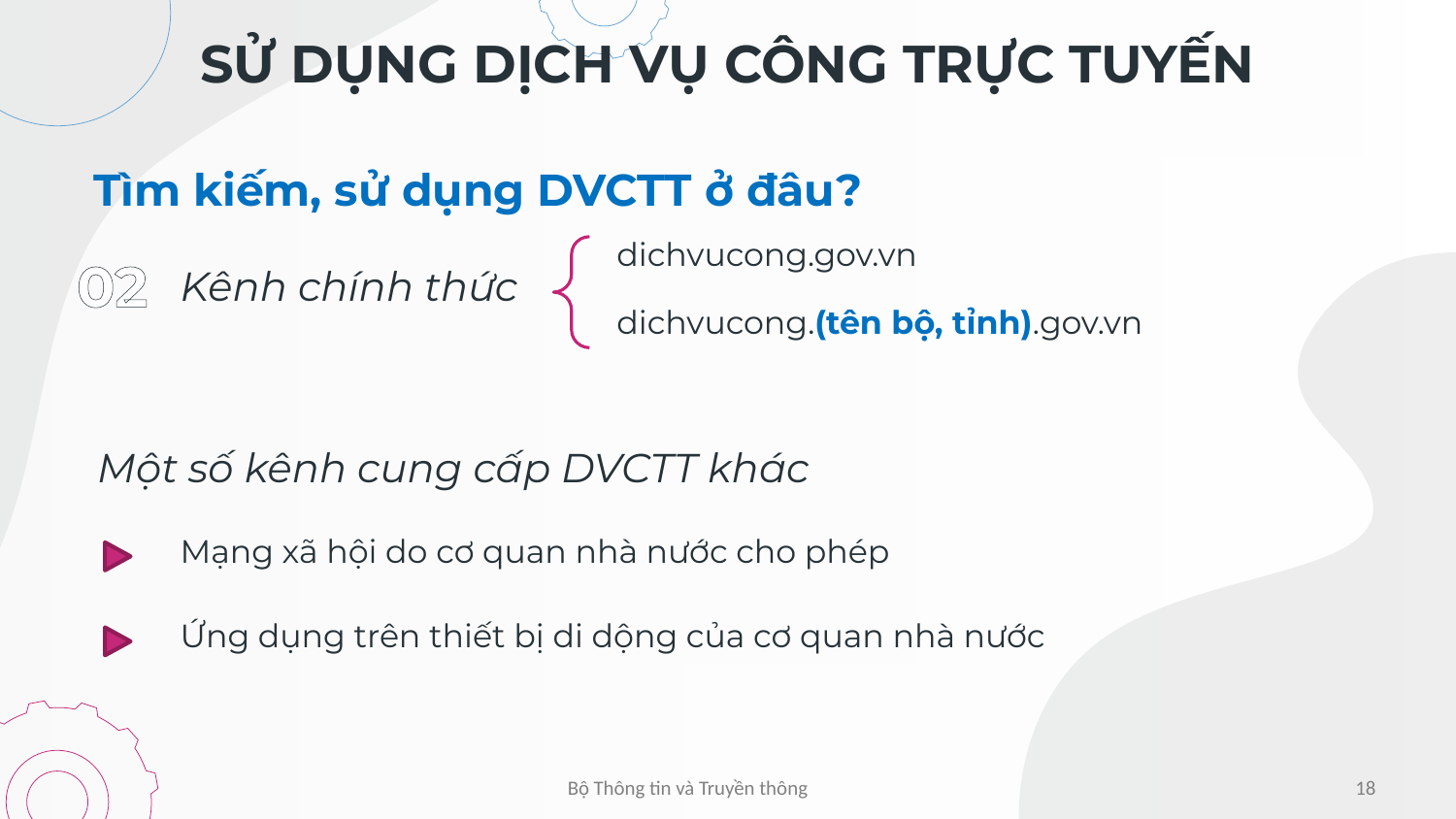

# SỬ DỤNG DỊCH VỤ CÔNG TRỰC TUYẾN
Tìm kiếm, sử dụng DVCTT ở đâu?
dichvucong.gov.vn

02
Kênh chính thức
dichvucong.(tên bộ, tỉnh).gov.vn
Một số kênh cung cấp DVCTT khác
Mạng xã hội do cơ quan nhà nước cho phép

Ứng dụng trên thiết bị di dộng của cơ quan nhà nước

18
Bộ Thông tin và Truyền thông